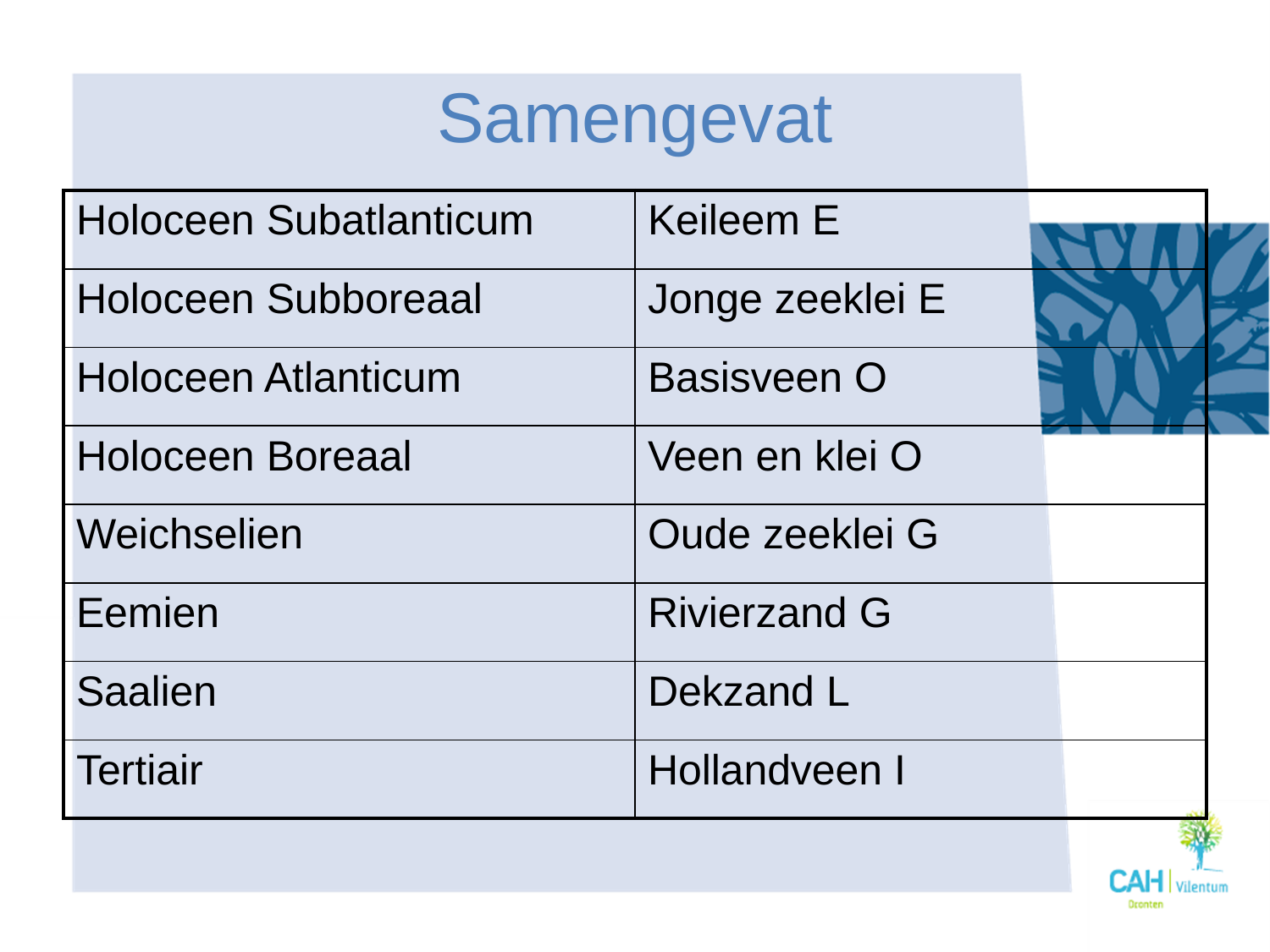

# Samengevat
| Holoceen Subatlanticum | Keileem E |
| --- | --- |
| Holoceen Subboreaal | Jonge zeeklei E |
| Holoceen Atlanticum | Basisveen O |
| Holoceen Boreaal | Veen en klei O |
| Weichselien | Oude zeeklei G |
| Eemien | Rivierzand G |
| Saalien | Dekzand L |
| Tertiair | Hollandveen I |